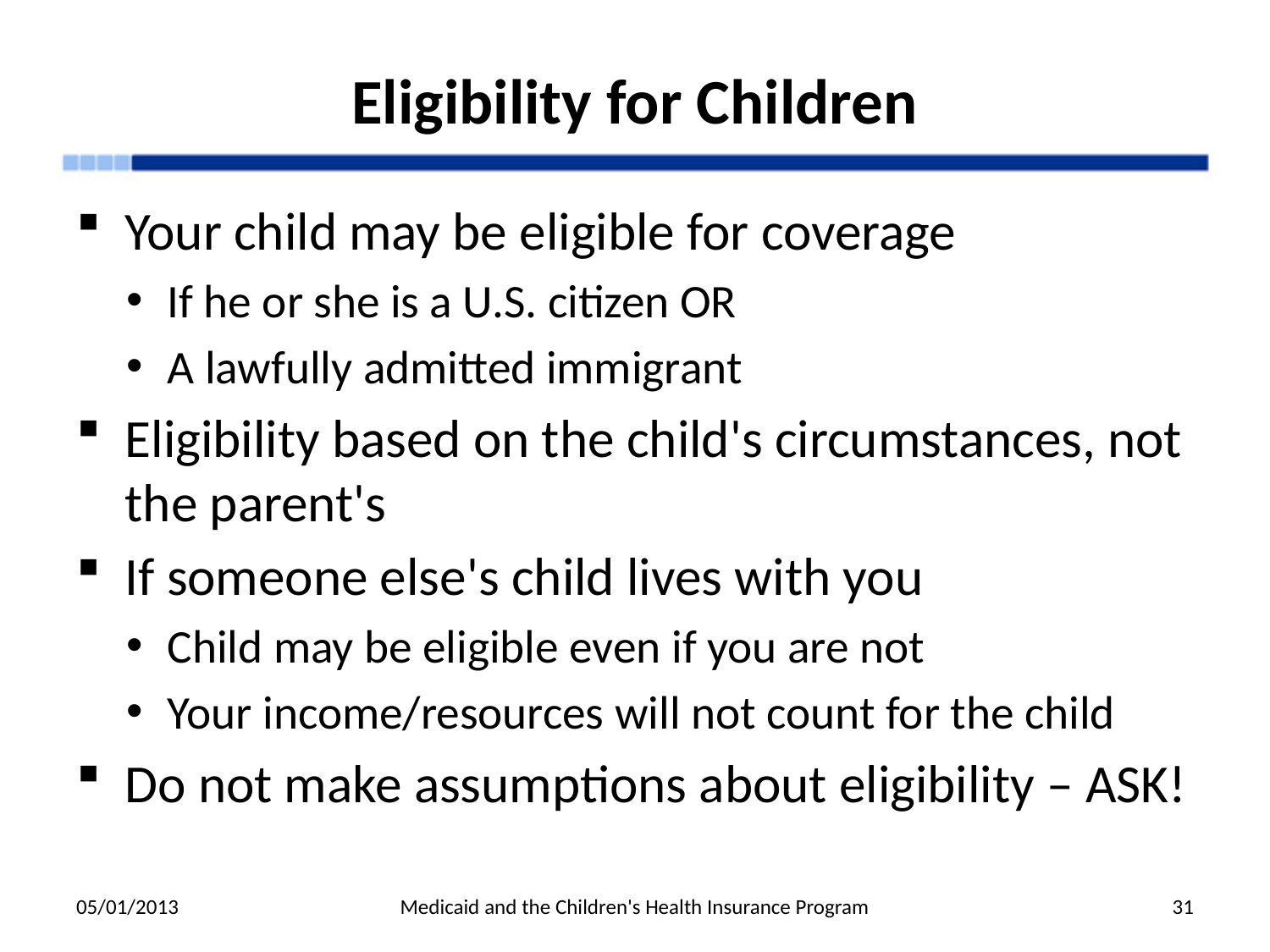

# Eligibility for Children
Your child may be eligible for coverage
If he or she is a U.S. citizen OR
A lawfully admitted immigrant
Eligibility based on the child's circumstances, not the parent's
If someone else's child lives with you
Child may be eligible even if you are not
Your income/resources will not count for the child
Do not make assumptions about eligibility – ASK!
05/01/2013
Medicaid and the Children's Health Insurance Program
31